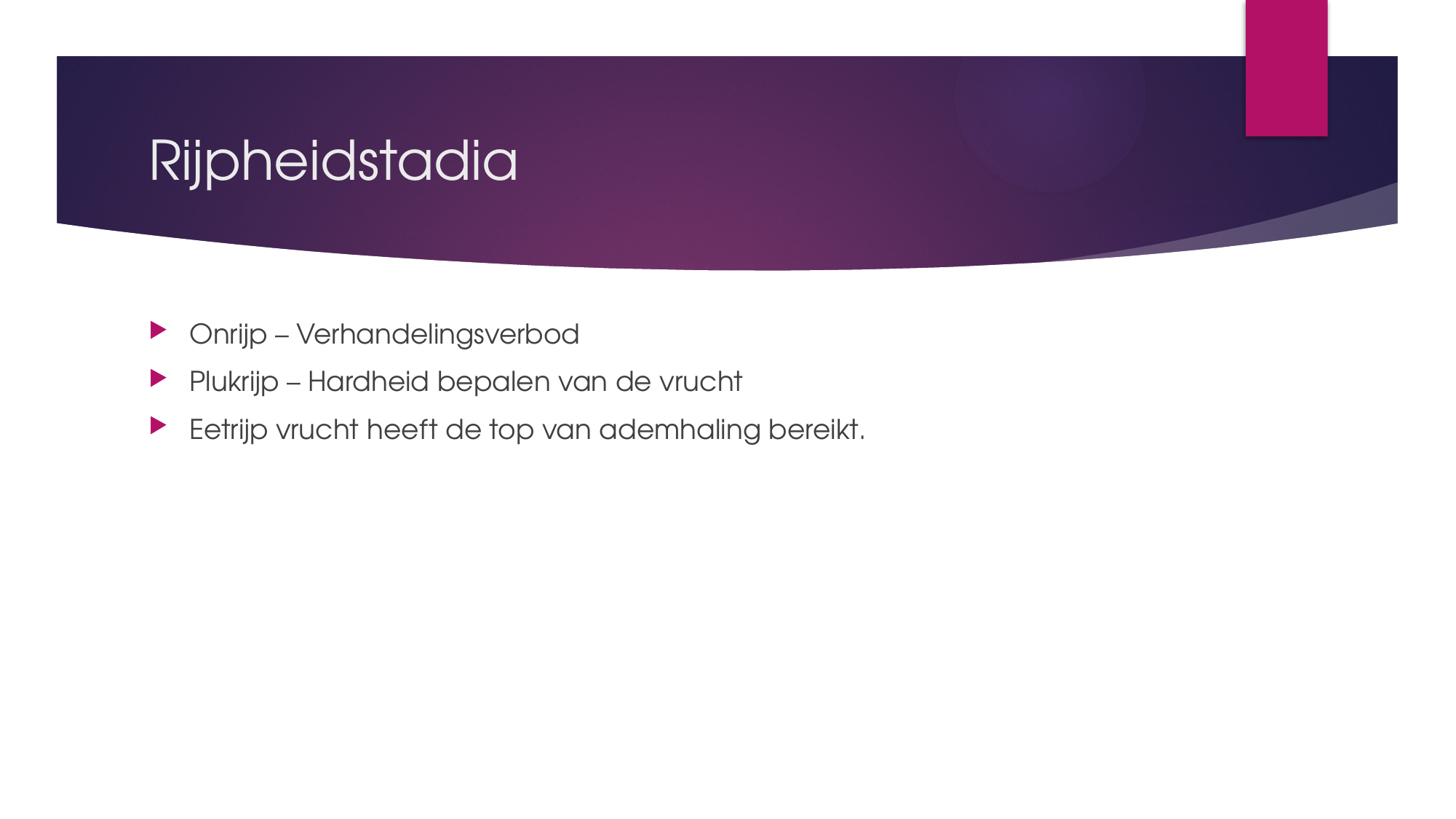

# Rijpheidstadia
Onrijp – Verhandelingsverbod
Plukrijp – Hardheid bepalen van de vrucht
Eetrijp vrucht heeft de top van ademhaling bereikt.